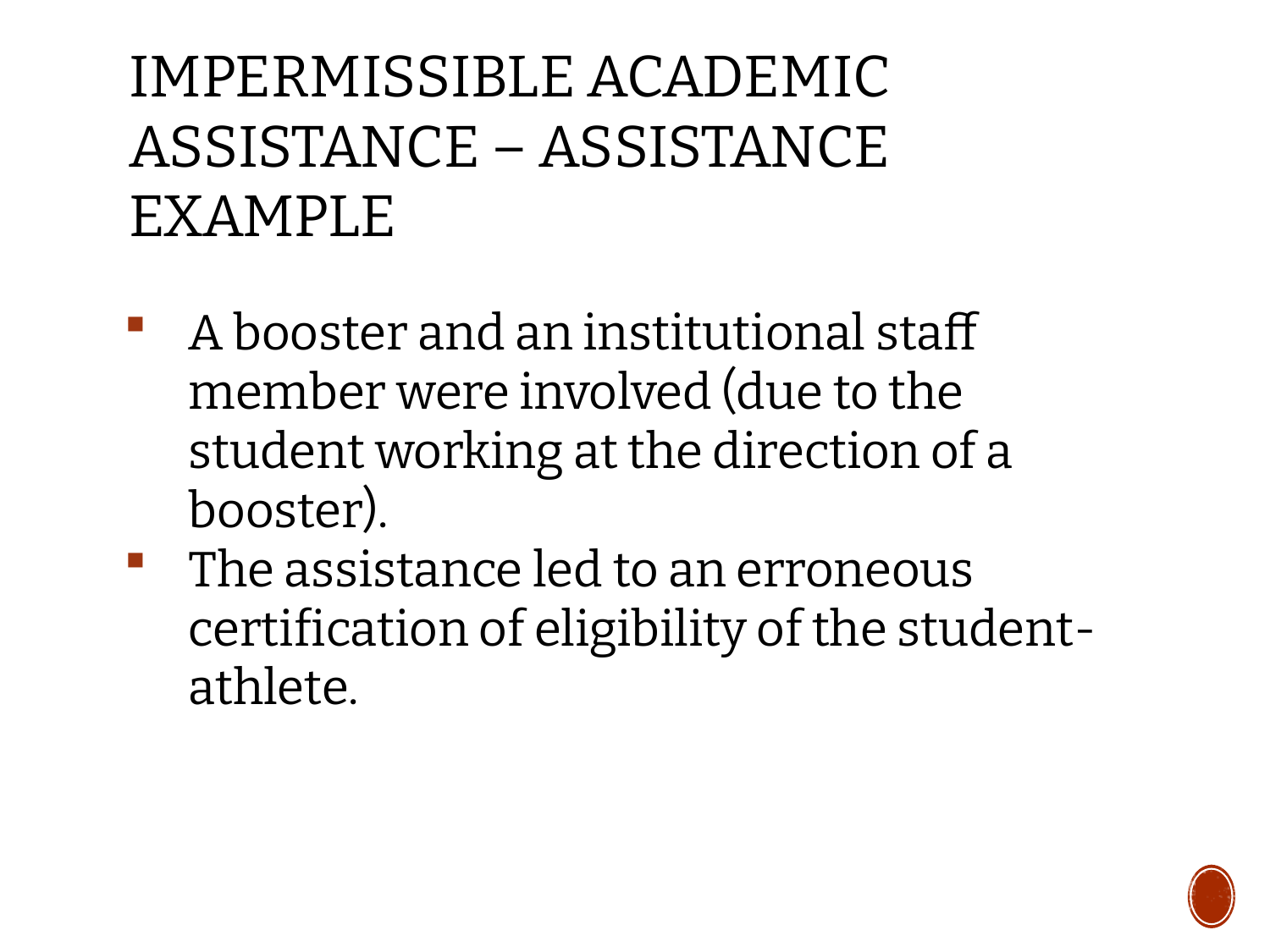

# Impermissible Academic Assistance – Assistance Example
A booster and an institutional staff member were involved (due to the student working at the direction of a booster).
The assistance led to an erroneous certification of eligibility of the student-athlete.